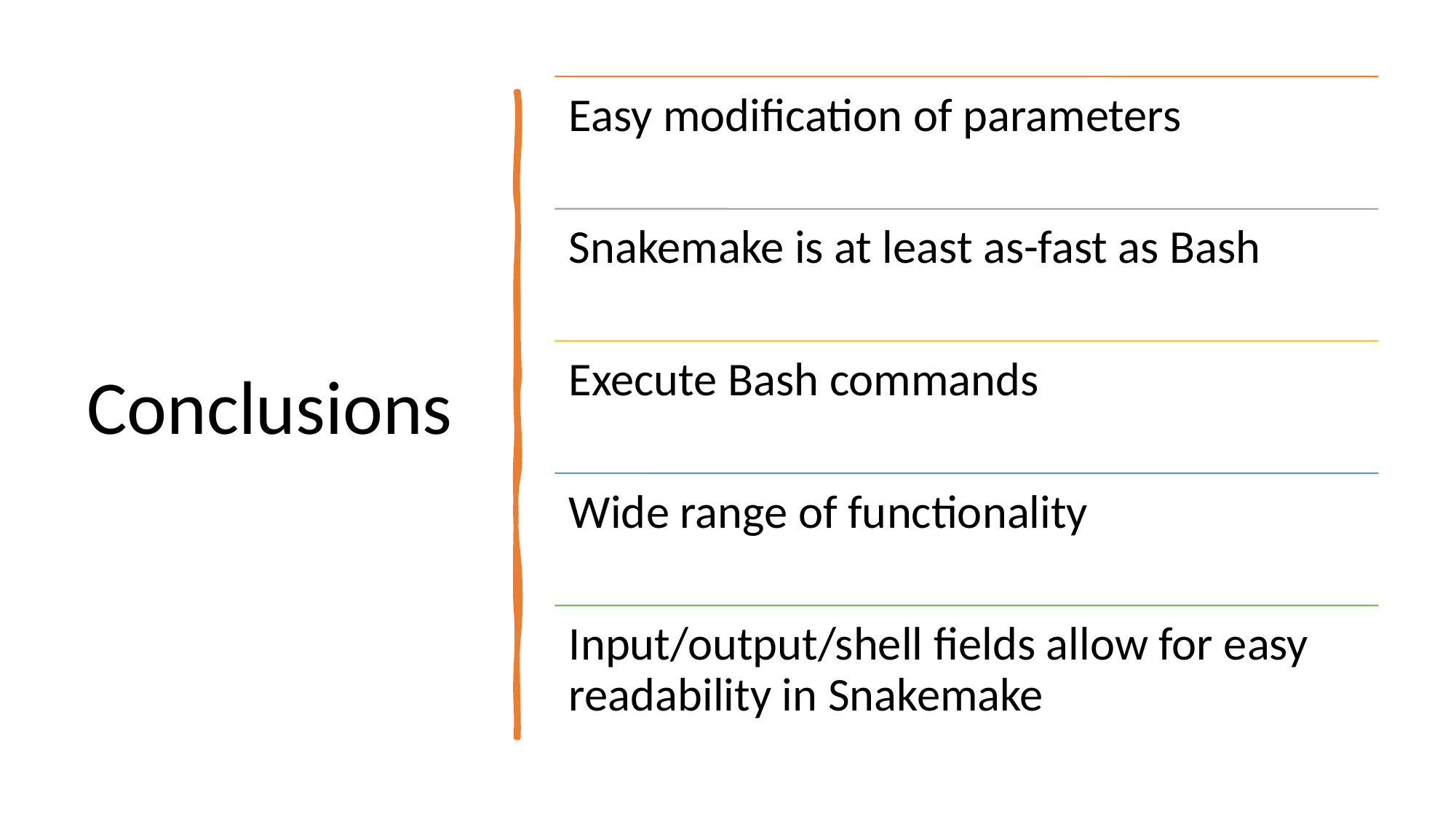

Easy modification of parameters
Snakemake is at least as-fast as Bash
Execute Bash commands
Wide range of functionality
Input/output/shell fields allow for easy readability in Snakemake
# Conclusions